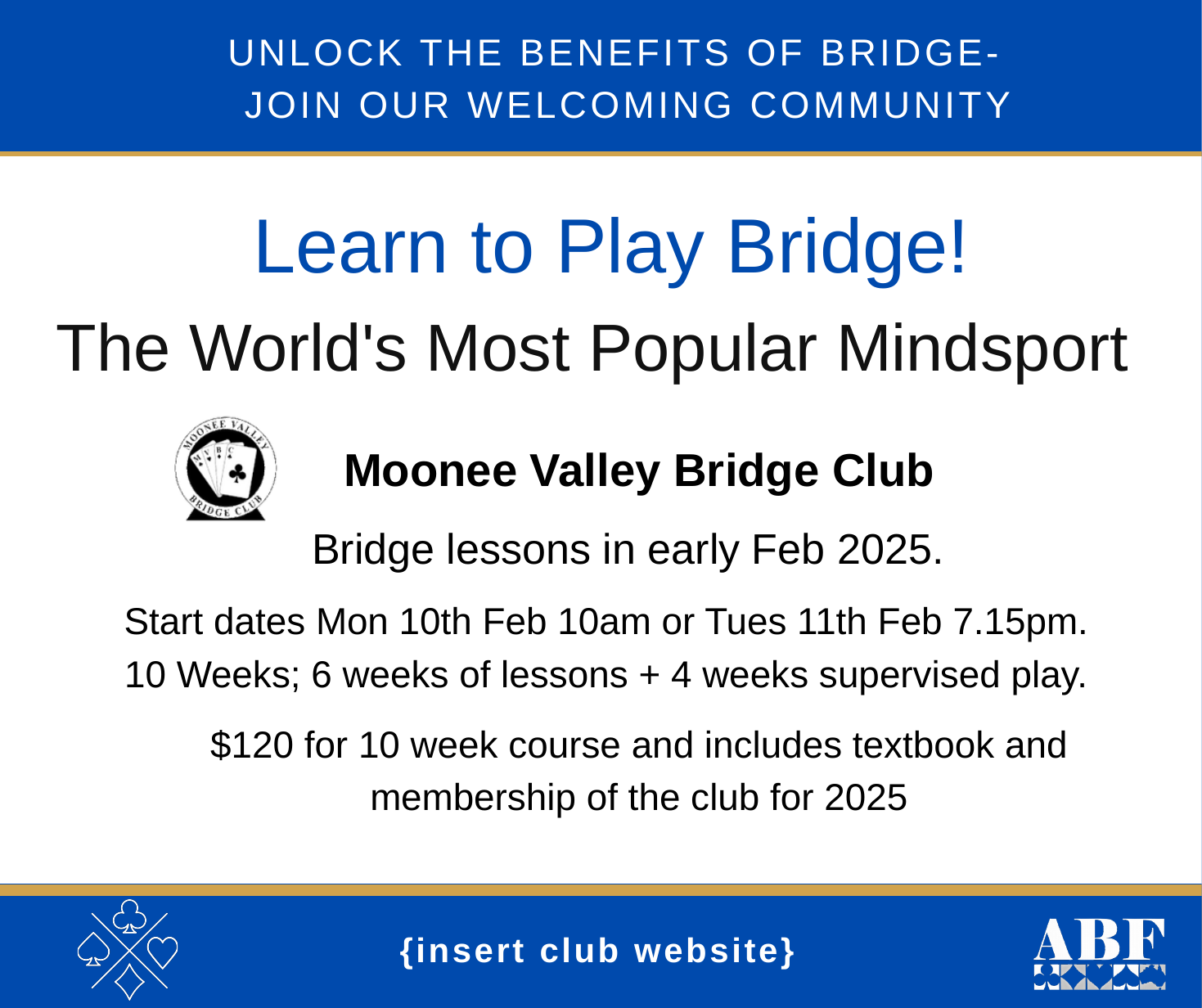

UNLOCK THE BENEFITS OF BRIDGE-
JOIN OUR WELCOMING COMMUNITY

Learn to Play Bridge!
The World's Most Popular Mindsport

Moonee Valley Bridge Club
Bridge lessons in early Feb 2025.
Start dates Mon 10th Feb 10am or Tues 11th Feb 7.15pm.
10 Weeks; 6 weeks of lessons + 4 weeks supervised play.
$120 for 10 week course and includes textbook and membership of the club for 2025

{insert club website}